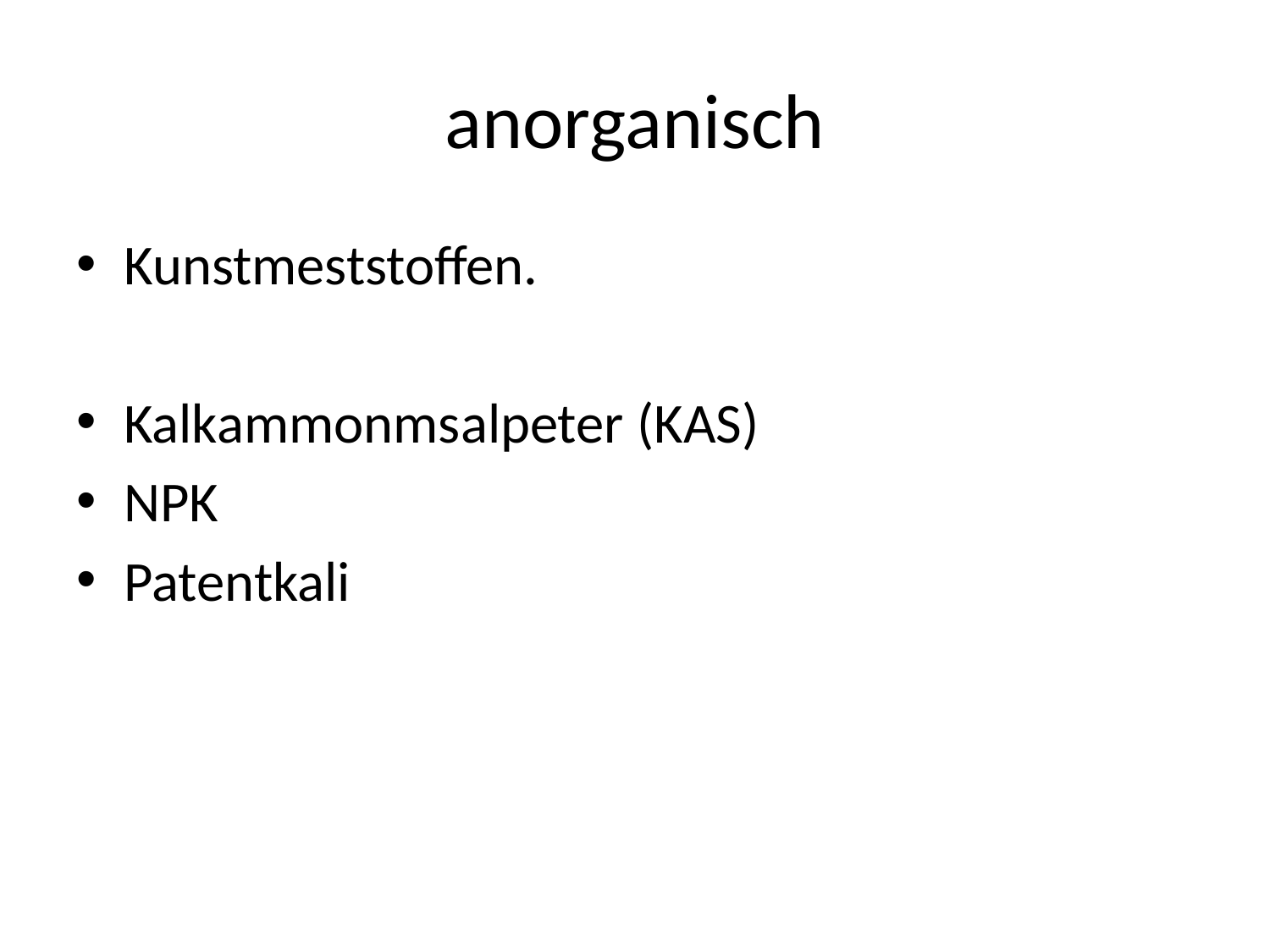

# anorganisch
Kunstmeststoffen.

Kalkammonmsalpeter (KAS)
NPK
Patentkali